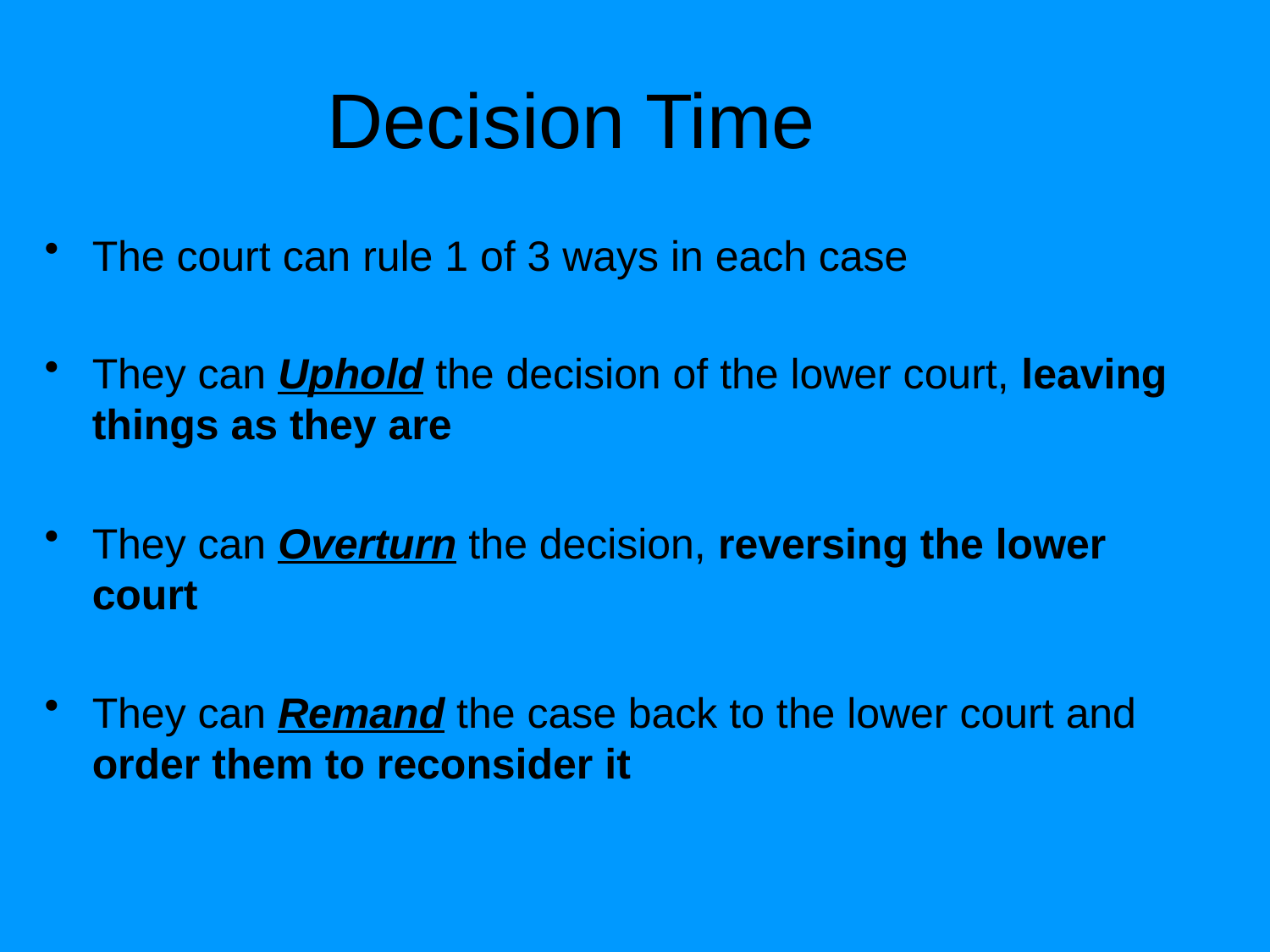

Decision Time
The court can rule 1 of 3 ways in each case

They can Uphold the decision of the lower court, leaving things as they are

They can Overturn the decision, reversing the lower court

They can Remand the case back to the lower court and order them to reconsider it